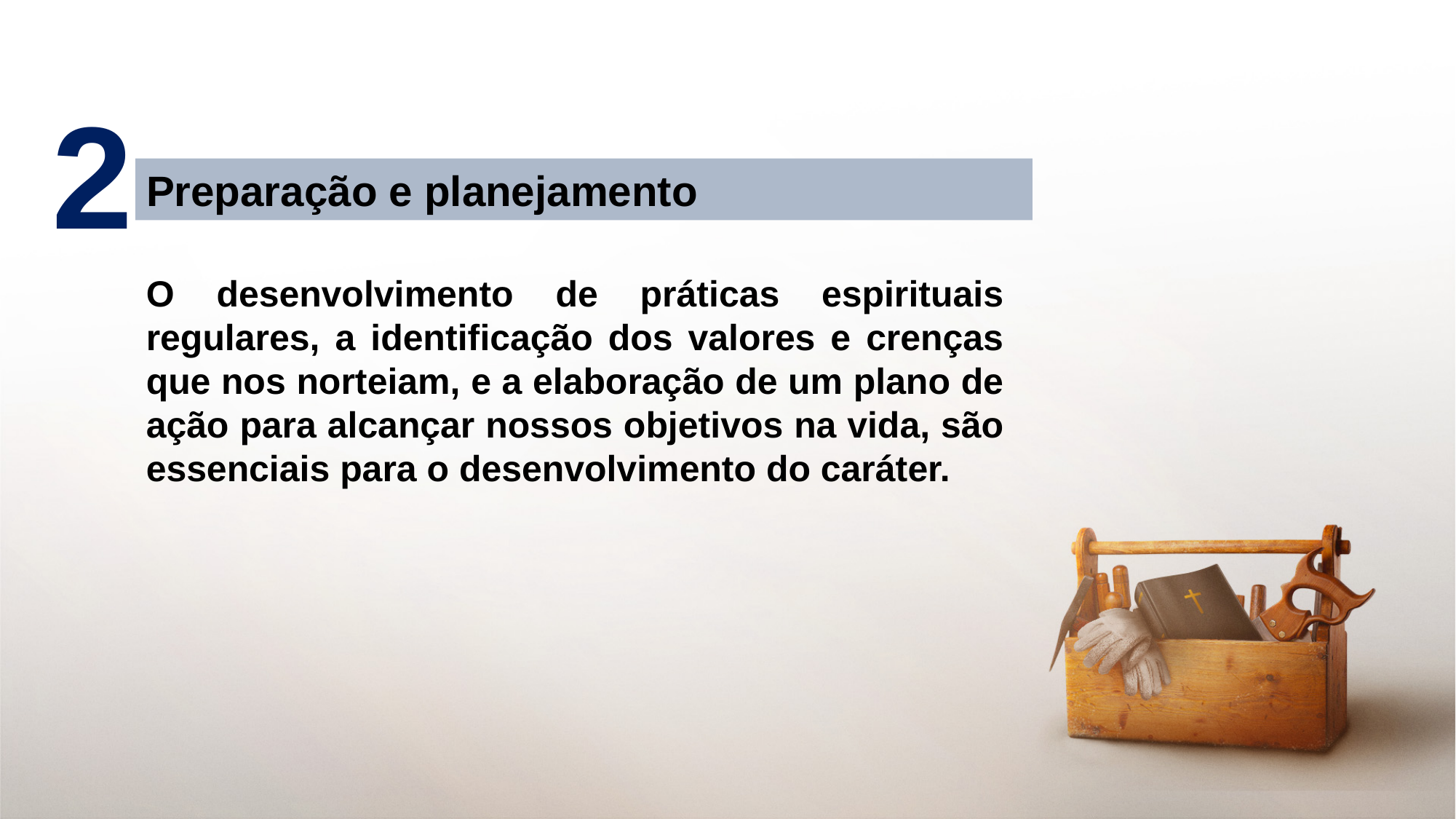

2
Preparação e planejamento
O desenvolvimento de práticas espirituais regulares, a identificação dos valores e crenças que nos norteiam, e a elaboração de um plano de ação para alcançar nossos objetivos na vida, são essenciais para o desenvolvimento do caráter.